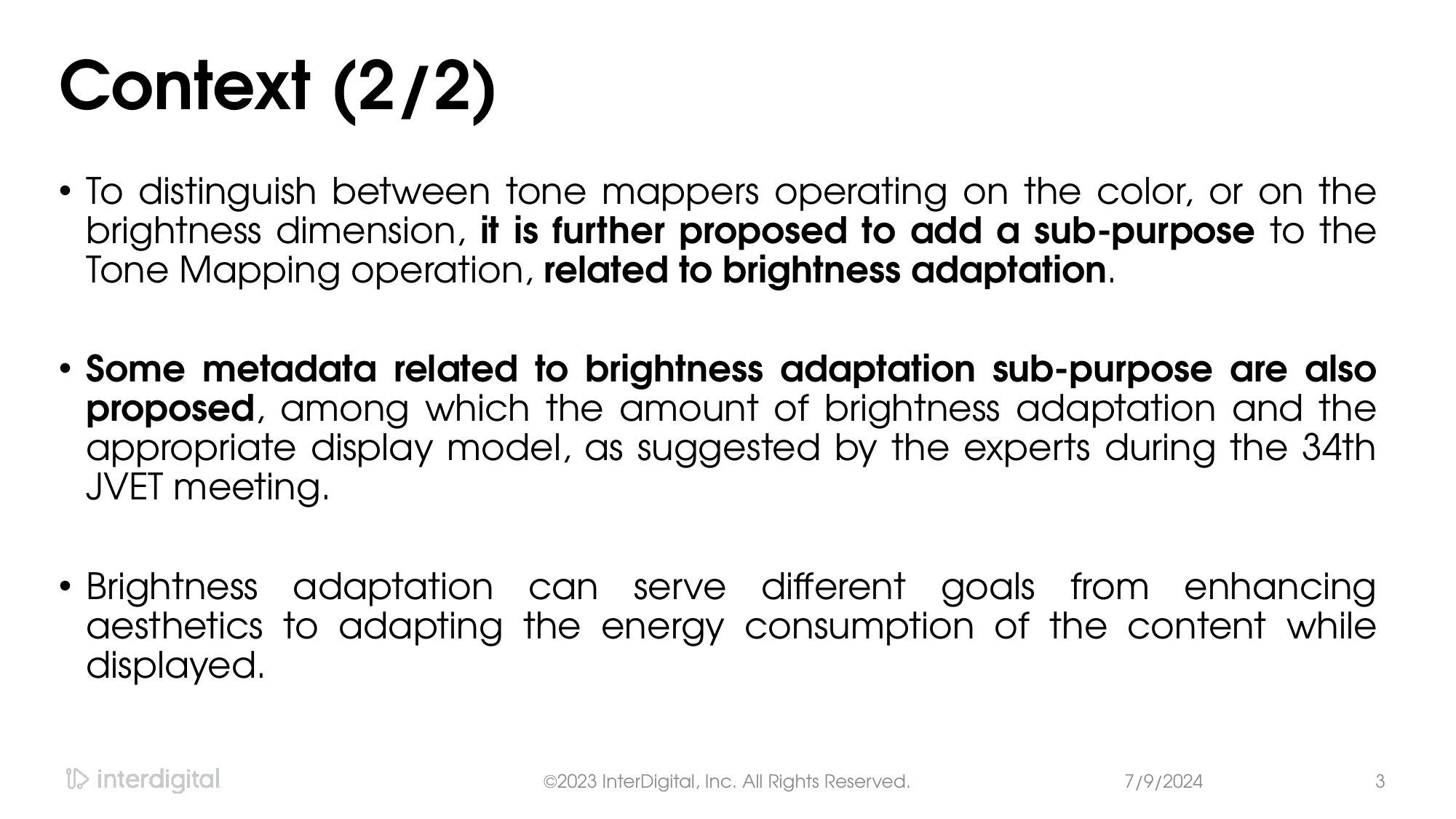

# Context (2/2)
To distinguish between tone mappers operating on the color, or on the brightness dimension, it is further proposed to add a sub-purpose to the Tone Mapping operation, related to brightness adaptation.

Some metadata related to brightness adaptation sub-purpose are also proposed, among which the amount of brightness adaptation and the appropriate display model, as suggested by the experts during the 34th JVET meeting.

Brightness adaptation can serve different goals from enhancing aesthetics to adapting the energy consumption of the content while displayed.

©2023 InterDigital, Inc. All Rights Reserved.
7/9/2024
3